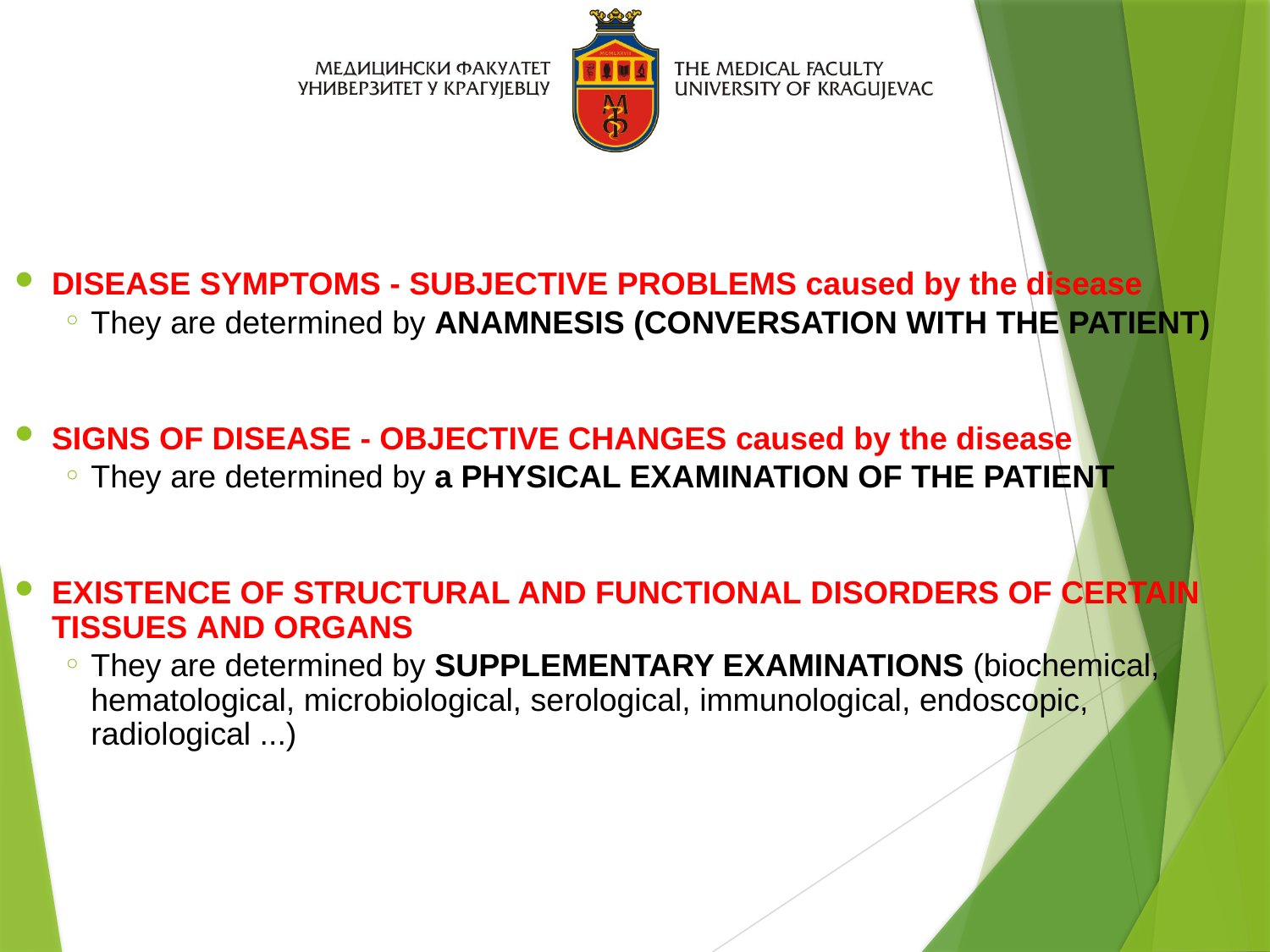

DISEASE SYMPTOMS - SUBJECTIVE PROBLEMS caused by the disease
They are determined by ANAMNESIS (CONVERSATION WITH THE PATIENT)

SIGNS OF DISEASE - OBJECTIVE CHANGES caused by the disease
They are determined by a PHYSICAL EXAMINATION OF THE PATIENT

EXISTENCE OF STRUCTURAL AND FUNCTIONAL DISORDERS OF CERTAIN TISSUES AND ORGANS
They are determined by SUPPLEMENTARY EXAMINATIONS (biochemical, hematological, microbiological, serological, immunological, endoscopic, radiological ...)